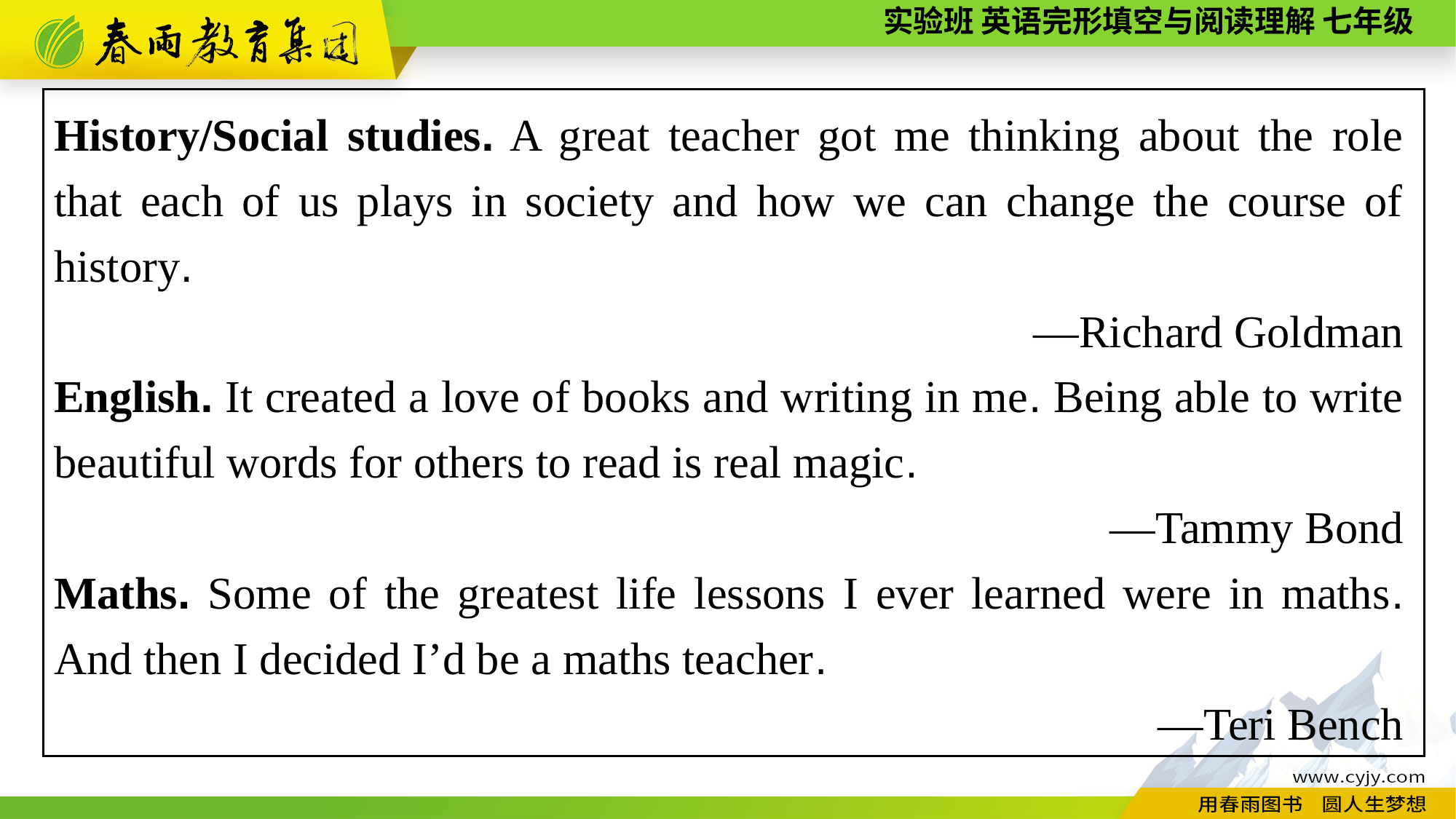

History/Social studies. A great teacher got me thinking about the role that each of us plays in society and how we can change the course of history.
—Richard Goldman
English. It created a love of books and writing in me. Being able to write beautiful words for others to read is real magic.
—Tammy Bond
Maths. Some of the greatest life lessons I ever learned were in maths. And then I decided I’d be a maths teacher.
—Teri Bench